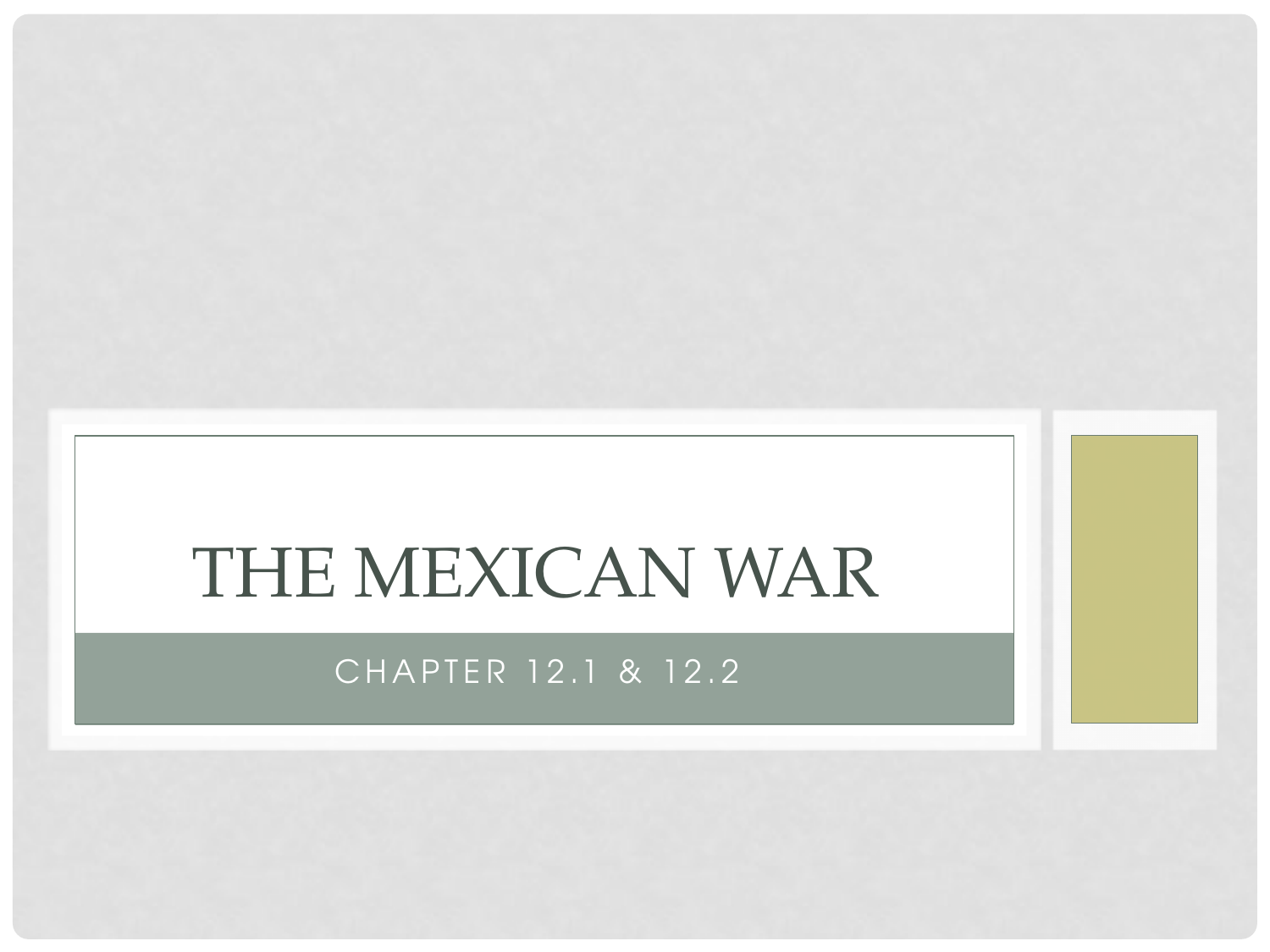

# The Mexican War
Chapter 12.1 & 12.2